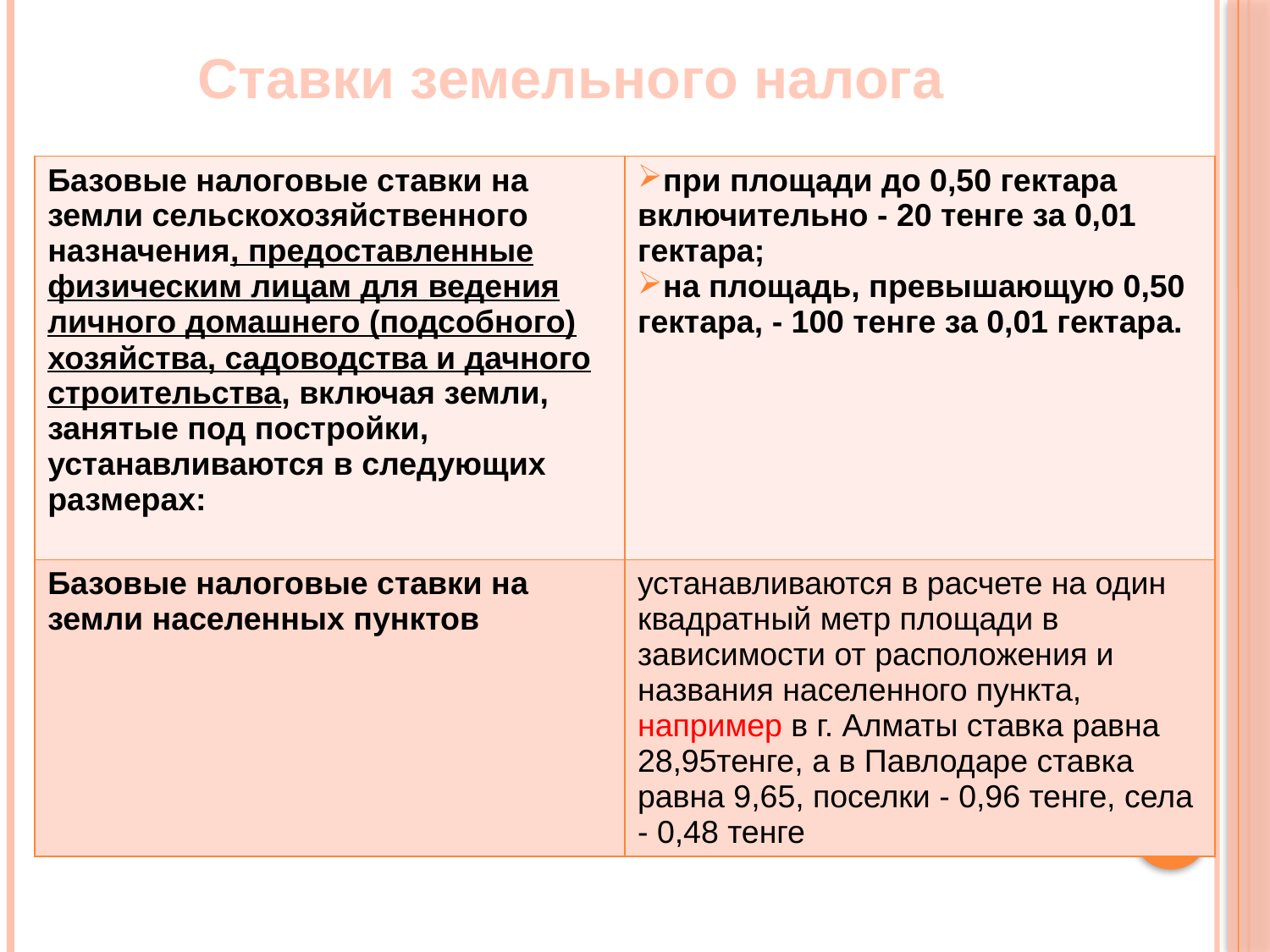

# Ставки земельного налога
| Базовые налоговые ставки на земли сельскохозяйственного назначения, предоставленные физическим лицам для ведения личного домашнего (подсобного) хозяйства, садоводства и дачного строительства, включая земли, занятые под постройки, устанавливаются в следующих размерах: | при площади до 0,50 гектара включительно - 20 тенге за 0,01 гектара; на площадь, превышающую 0,50 гектара, - 100 тенге за 0,01 гектара. |
| --- | --- |
| Базовые налоговые ставки на земли населенных пунктов | устанавливаются в расчете на один квадратный метр площади в зависимости от расположения и названия населенного пункта, например в г. Алматы ставка равна 28,95тенге, а в Павлодаре ставка равна 9,65, поселки - 0,96 тенге, села - 0,48 тенге |